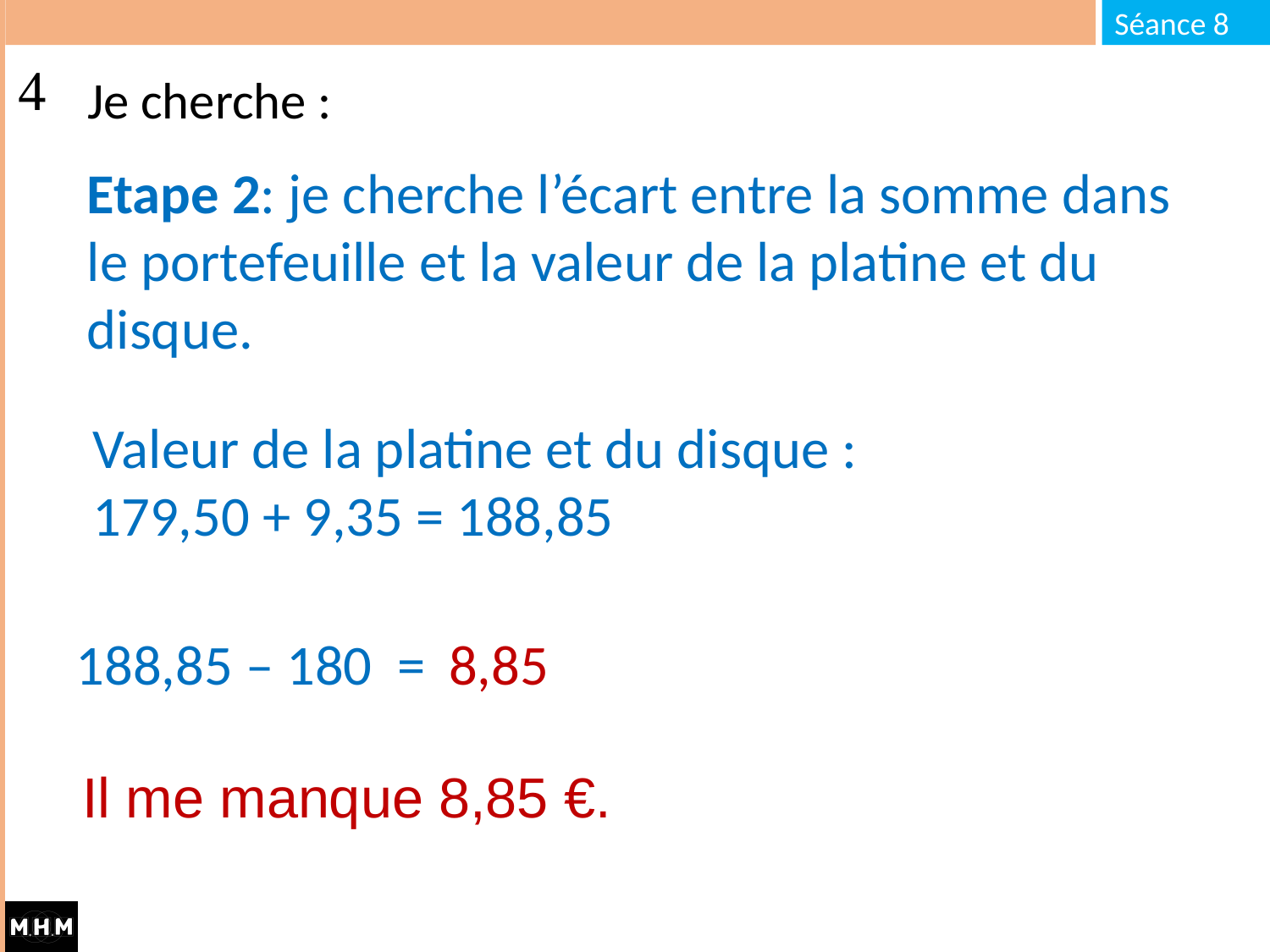

# Je cherche :
Etape 2: je cherche l’écart entre la somme dans le portefeuille et la valeur de la platine et du disque.
Valeur de la platine et du disque :
179,50 + 9,35 = 188,85
188,85 – 180  =
8,85
Il me manque 8,85 €.